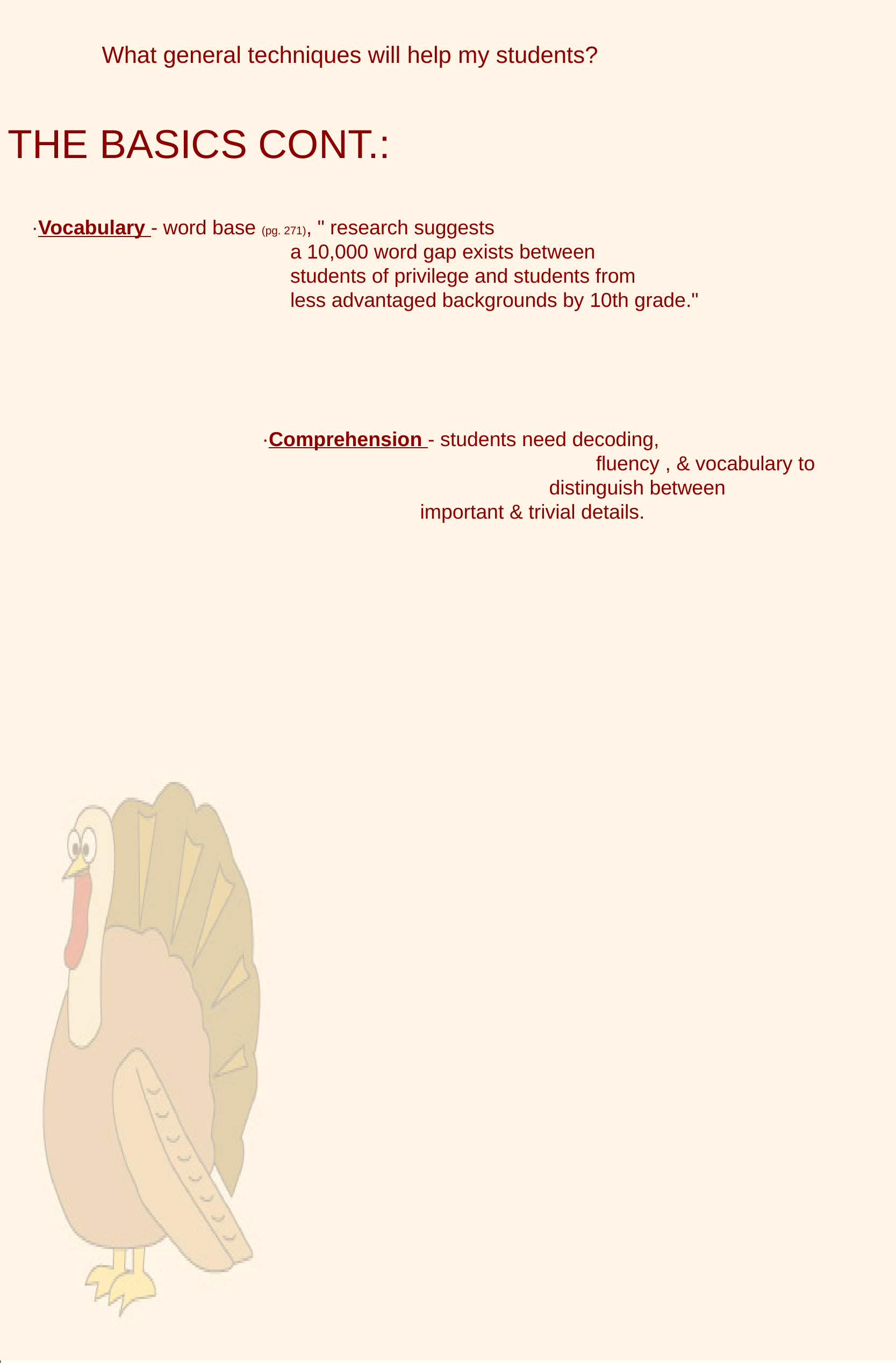

What general techniques will help my students?
THE BASICS CONT.:
·Vocabulary - word base (pg. 271), " research suggests
			   a 10,000 word gap exists between
			   students of privilege and students from
			   less advantaged backgrounds by 10th grade."
·Comprehension - students need decoding,
				  fluency , & vocabulary to
			        distinguish between
                            important & trivial details.